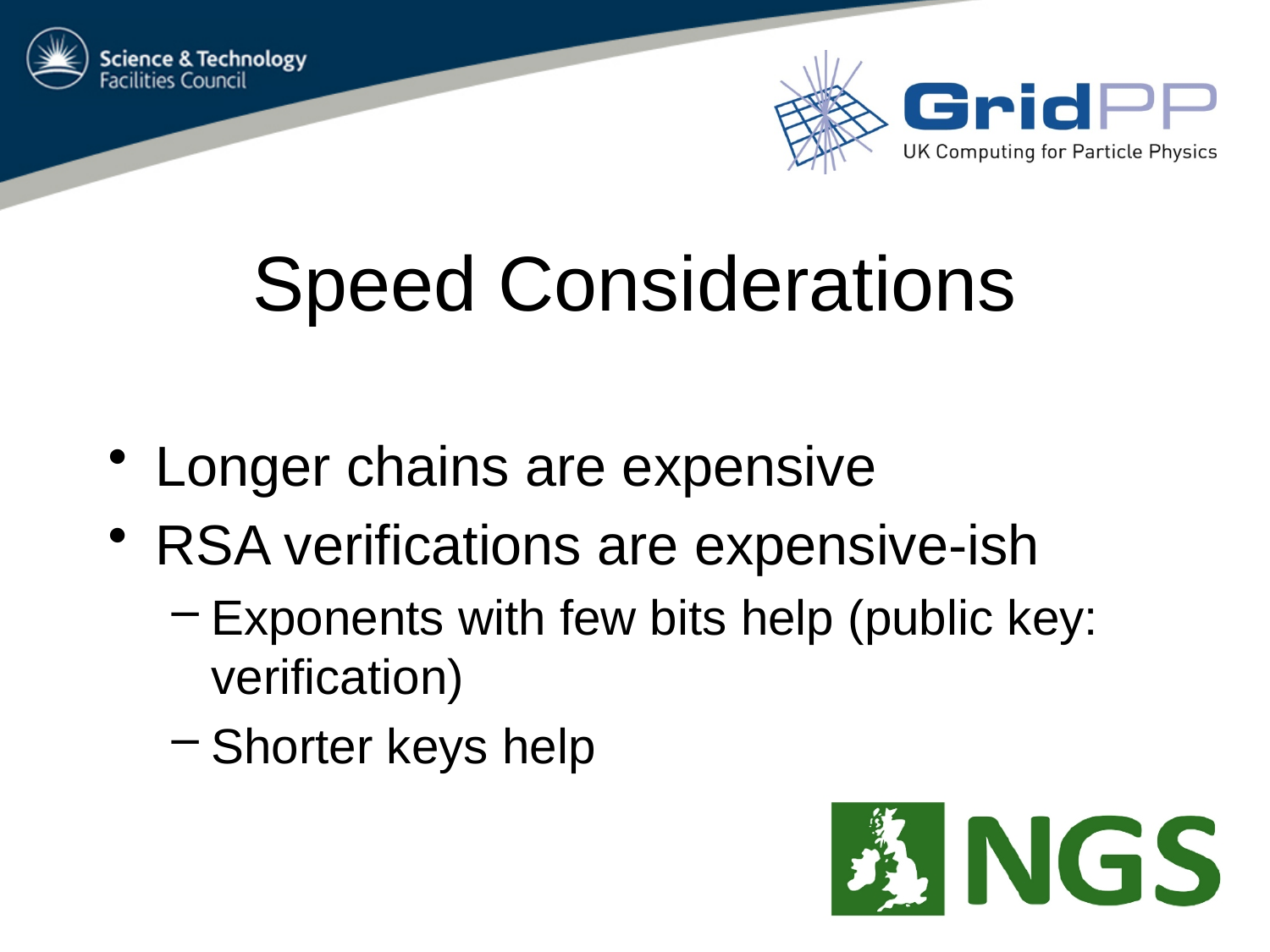

# Speed Considerations
Longer chains are expensive
RSA verifications are expensive-ish
Exponents with few bits help (public key: verification)
Shorter keys help